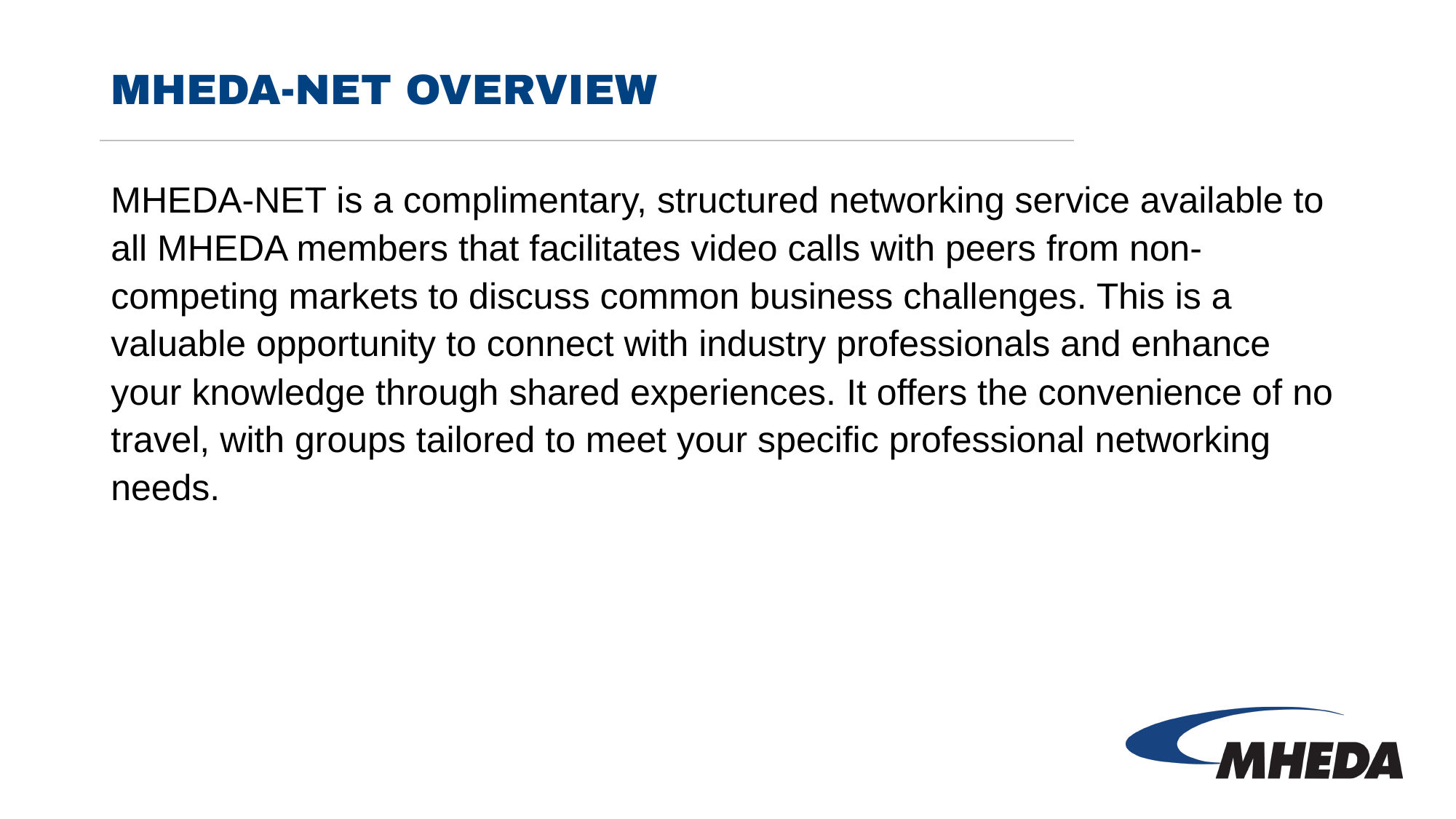

# Mheda-net overview
MHEDA-NET is a complimentary, structured networking service available to all MHEDA members that facilitates video calls with peers from non-competing markets to discuss common business challenges. This is a valuable opportunity to connect with industry professionals and enhance your knowledge through shared experiences. It offers the convenience of no travel, with groups tailored to meet your specific professional networking needs.